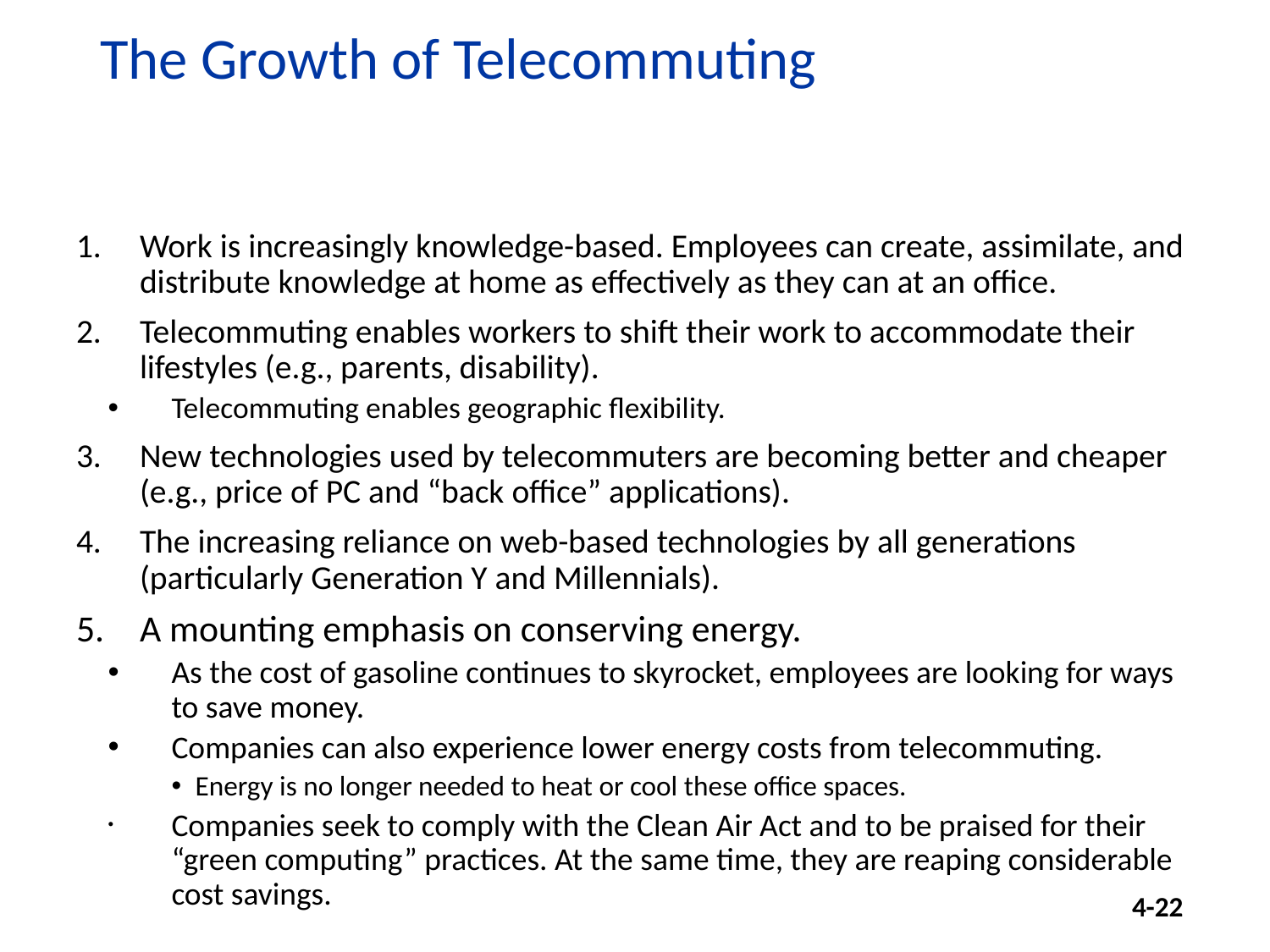

# The Growth of Telecommuting
Work is increasingly knowledge-based. Employees can create, assimilate, and distribute knowledge at home as effectively as they can at an office.
Telecommuting enables workers to shift their work to accommodate their lifestyles (e.g., parents, disability).
Telecommuting enables geographic flexibility.
New technologies used by telecommuters are becoming better and cheaper (e.g., price of PC and “back office” applications).
The increasing reliance on web-based technologies by all generations (particularly Generation Y and Millennials).
A mounting emphasis on conserving energy.
As the cost of gasoline continues to skyrocket, employees are looking for ways to save money.
Companies can also experience lower energy costs from telecommuting.
Energy is no longer needed to heat or cool these office spaces.
Companies seek to comply with the Clean Air Act and to be praised for their “green computing” practices. At the same time, they are reaping considerable cost savings.